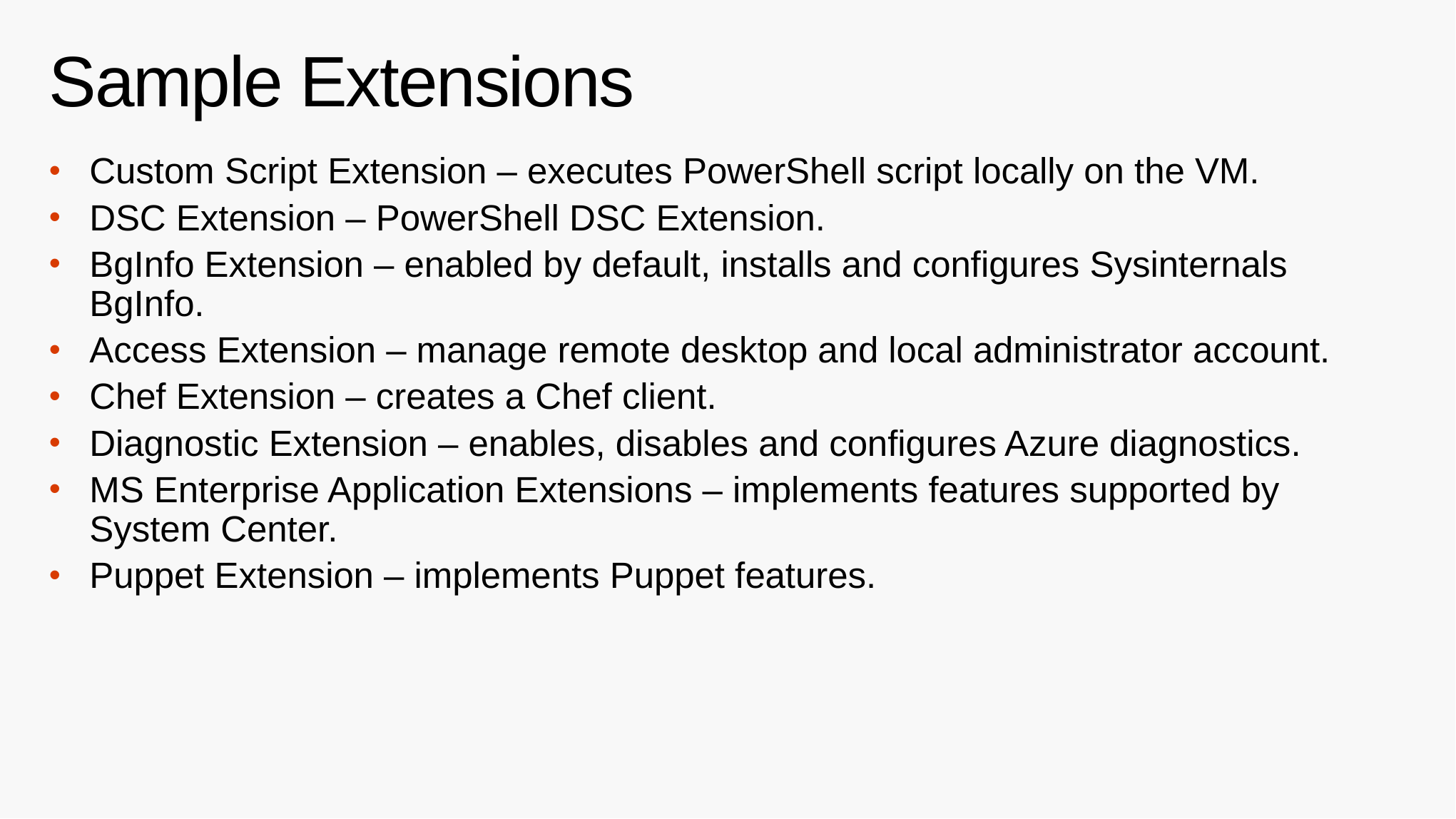

# Sample Extensions
Custom Script Extension – executes PowerShell script locally on the VM.
DSC Extension – PowerShell DSC Extension.
BgInfo Extension – enabled by default, installs and configures Sysinternals BgInfo.
Access Extension – manage remote desktop and local administrator account.
Chef Extension – creates a Chef client.
Diagnostic Extension – enables, disables and configures Azure diagnostics.
MS Enterprise Application Extensions – implements features supported by System Center.
Puppet Extension – implements Puppet features.